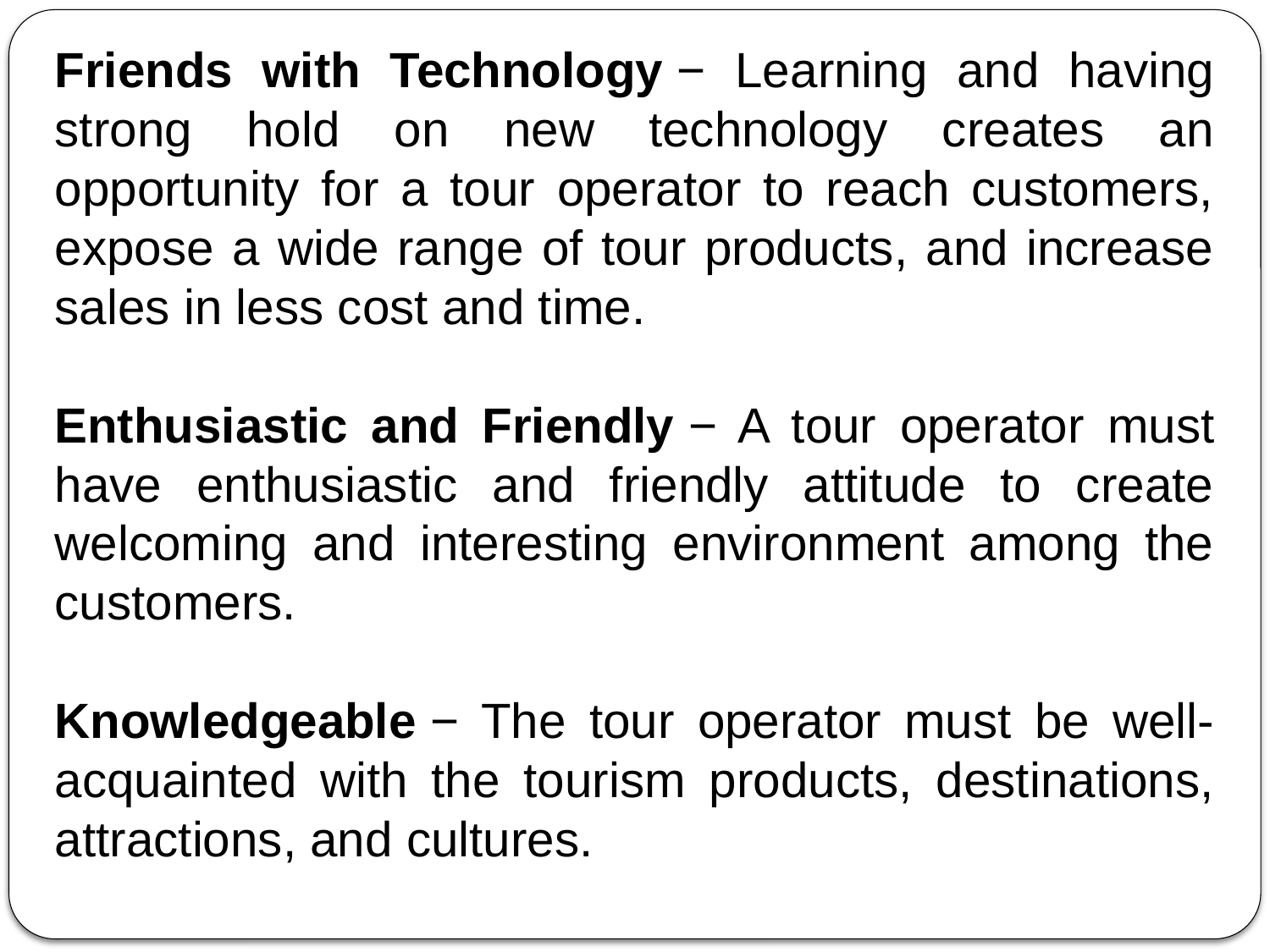

Friends with Technology − Learning and having strong hold on new technology creates an opportunity for a tour operator to reach customers, expose a wide range of tour products, and increase sales in less cost and time.

Enthusiastic and Friendly − A tour operator must have enthusiastic and friendly attitude to create welcoming and interesting environment among the customers.

Knowledgeable − The tour operator must be well-acquainted with the tourism products, destinations, attractions, and cultures.